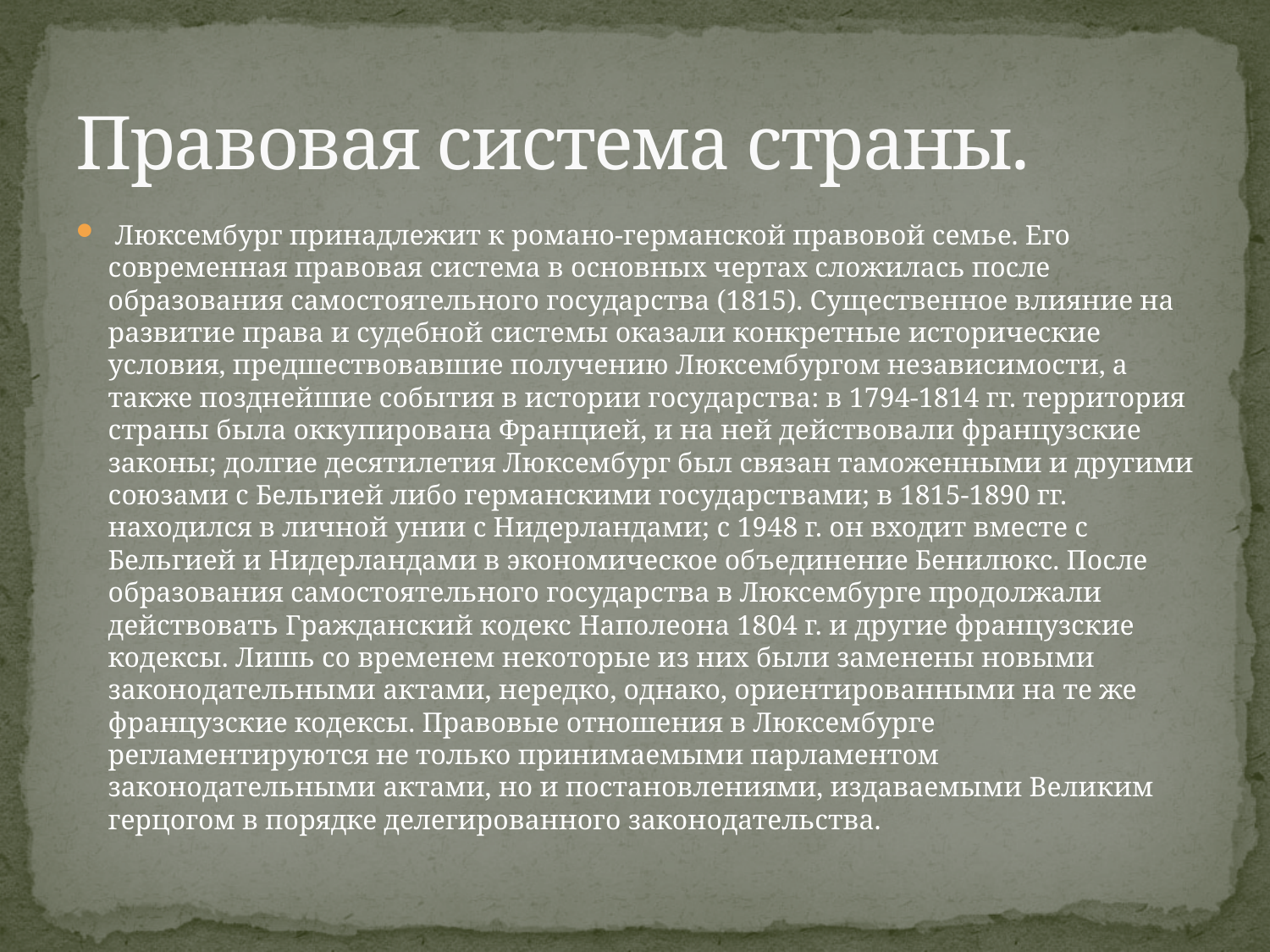

# Правовая система страны.
 Люксембург принадлежит к романо-германской правовой семье. Его современная правовая система в основных чертах сложилась после образования самостоятельного государства (1815). Существенное влияние на развитие права и судебной системы оказали конкретные исторические условия, предшествовавшие получению Люксембургом независимости, а также позднейшие события в истории государства: в 1794-1814 гг. территория страны была оккупирована Францией, и на ней действовали французские законы; долгие десятилетия Люксембург был связан таможенными и другими союзами с Бельгией либо германскими государствами; в 1815-1890 гг. находился в личной унии с Нидерландами; с 1948 г. он входит вместе с Бельгией и Нидерландами в экономическое объединение Бенилюкс. После образования самостоятельного государства в Люксембурге продолжали действовать Гражданский кодекс Наполеона 1804 г. и другие французские кодексы. Лишь со временем некоторые из них были заменены новыми законодательными актами, нередко, однако, ориентированными на те же французские кодексы. Правовые отношения в Люксембурге регламентируются не только принимаемыми парламентом законодательными актами, но и постановлениями, издаваемыми Великим герцогом в порядке делегированного законодательства.